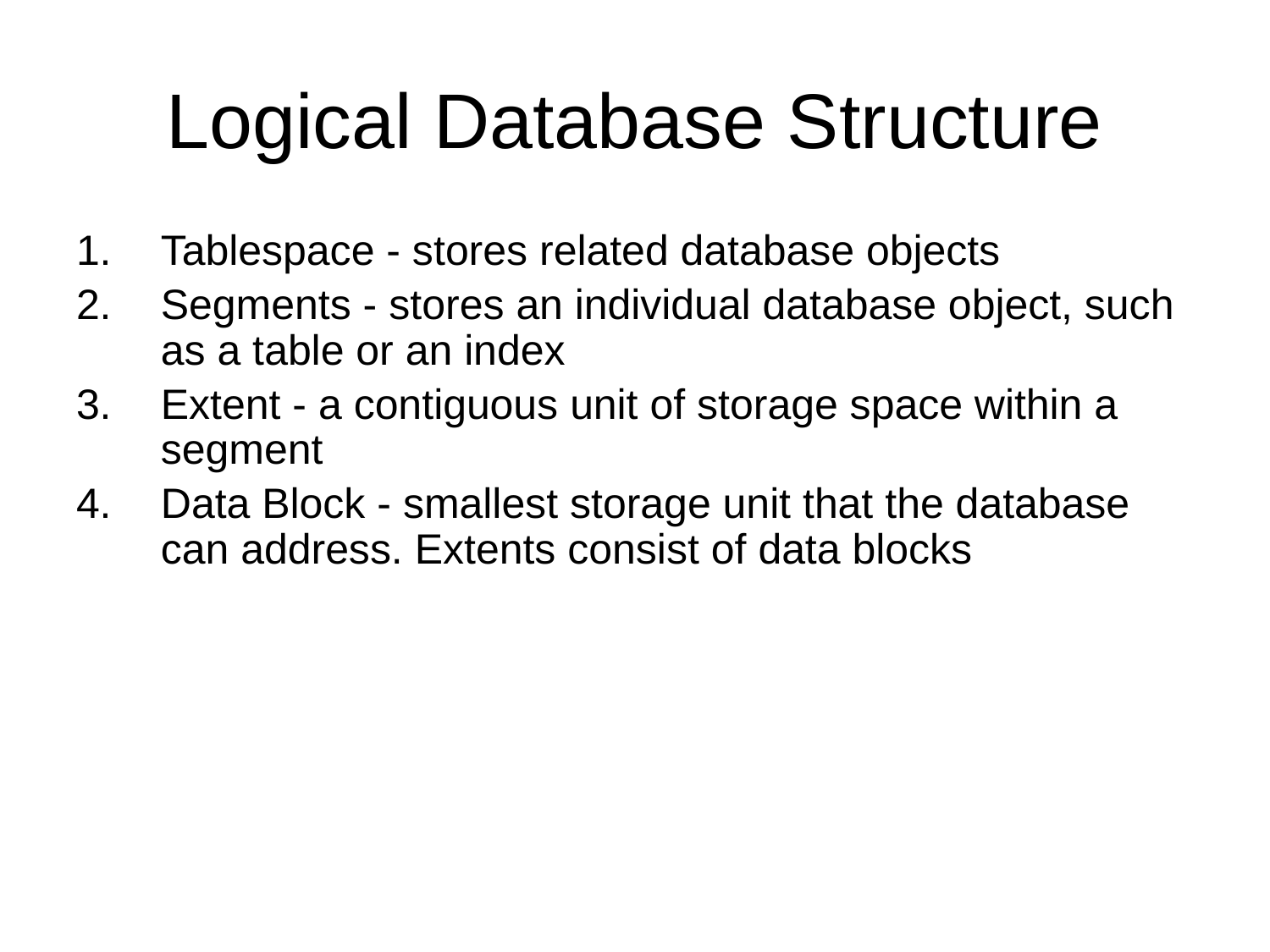

# Logical Database Structure
Tablespace - stores related database objects
Segments - stores an individual database object, such as a table or an index
Extent - a contiguous unit of storage space within a segment
Data Block - smallest storage unit that the database can address. Extents consist of data blocks